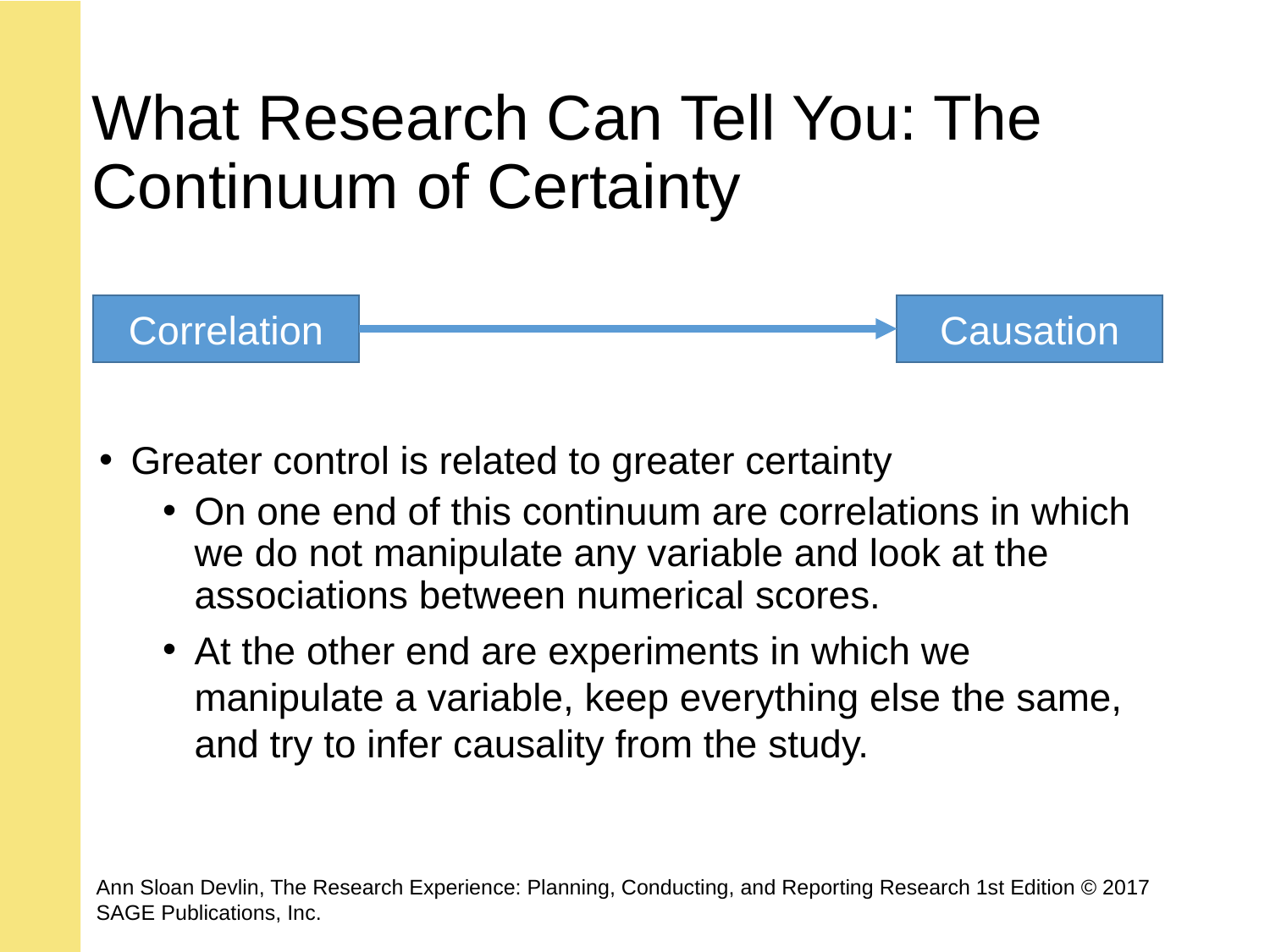

# What Research Can Tell You: The Continuum of Certainty
Correlation
Causation
Greater control is related to greater certainty
On one end of this continuum are correlations in which we do not manipulate any variable and look at the associations between numerical scores.
At the other end are experiments in which we manipulate a variable, keep everything else the same, and try to infer causality from the study.